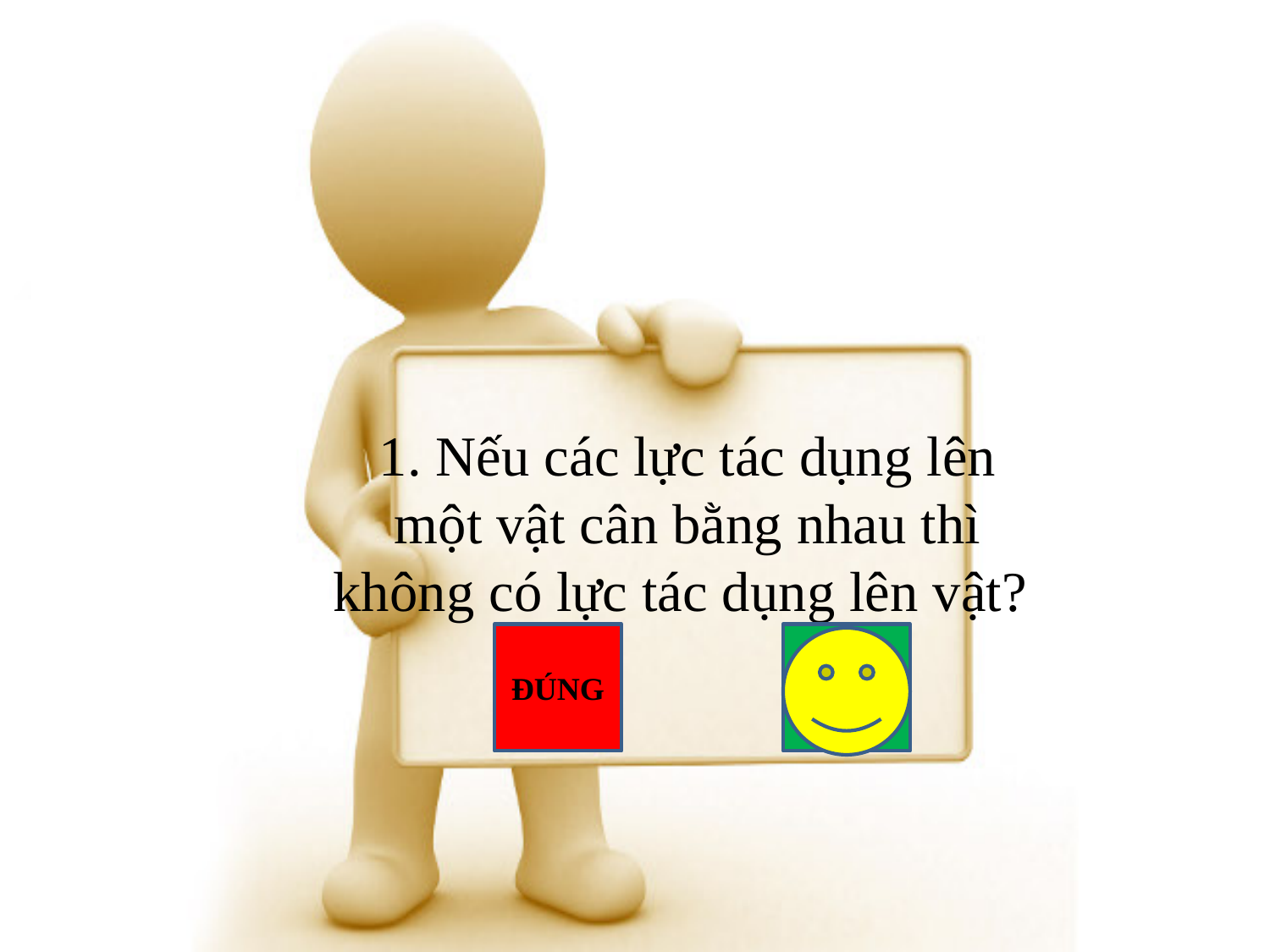

# 1. Nếu các lực tác dụng lên một vật cân bằng nhau thì không có lực tác dụng lên vật?
ĐÚNG
SAI